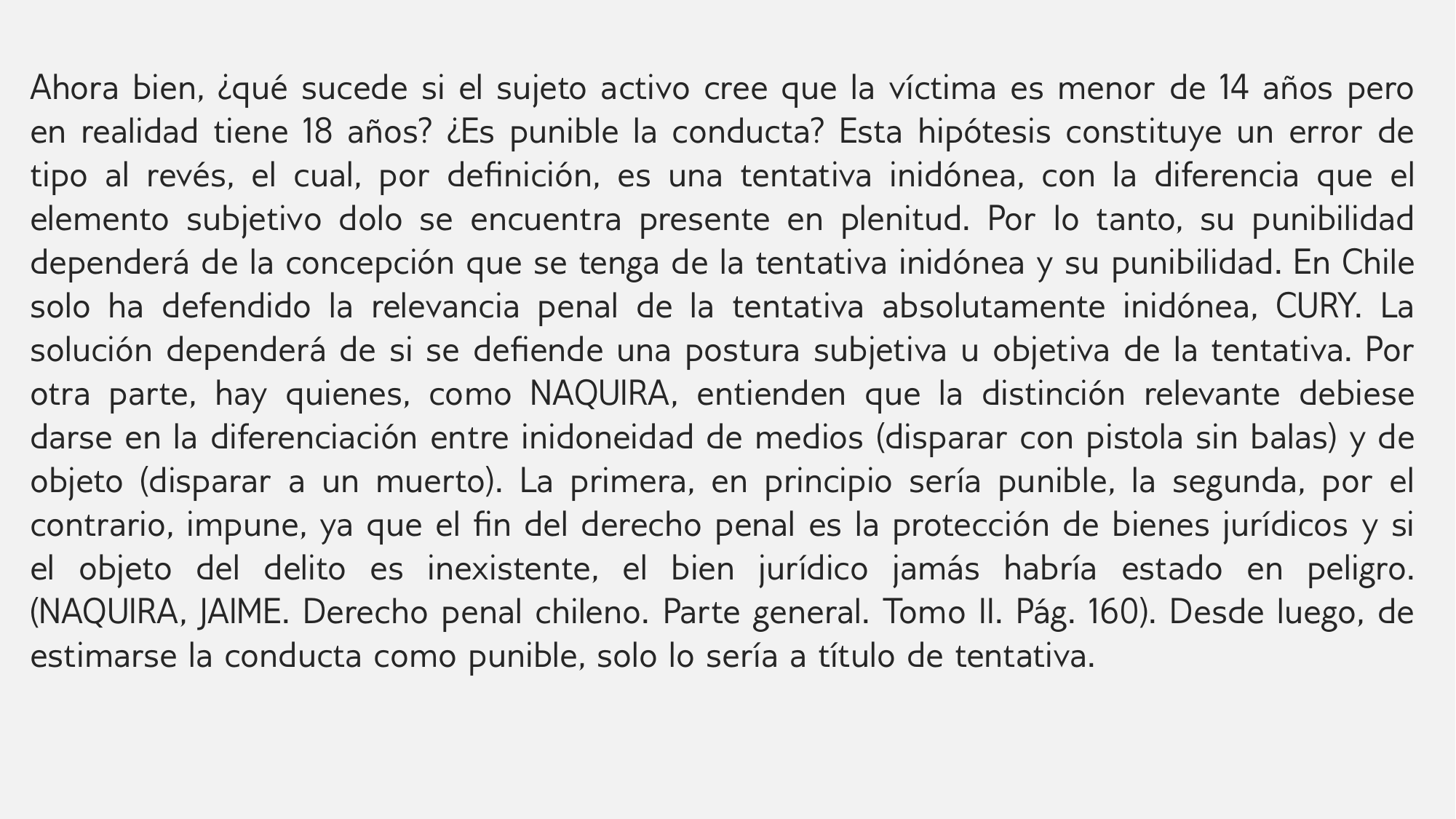

Ahora bien, ¿qué sucede si el sujeto activo cree que la víctima es menor de 14 años pero en realidad tiene 18 años? ¿Es punible la conducta? Esta hipótesis constituye un error de tipo al revés, el cual, por definición, es una tentativa inidónea, con la diferencia que el elemento subjetivo dolo se encuentra presente en plenitud. Por lo tanto, su punibilidad dependerá de la concepción que se tenga de la tentativa inidónea y su punibilidad. En Chile solo ha defendido la relevancia penal de la tentativa absolutamente inidónea, CURY. La solución dependerá de si se defiende una postura subjetiva u objetiva de la tentativa. Por otra parte, hay quienes, como NAQUIRA, entienden que la distinción relevante debiese darse en la diferenciación entre inidoneidad de medios (disparar con pistola sin balas) y de objeto (disparar a un muerto). La primera, en principio sería punible, la segunda, por el contrario, impune, ya que el fin del derecho penal es la protección de bienes jurídicos y si el objeto del delito es inexistente, el bien jurídico jamás habría estado en peligro. (NAQUIRA, JAIME. Derecho penal chileno. Parte general. Tomo II. Pág. 160). Desde luego, de estimarse la conducta como punible, solo lo sería a título de tentativa.